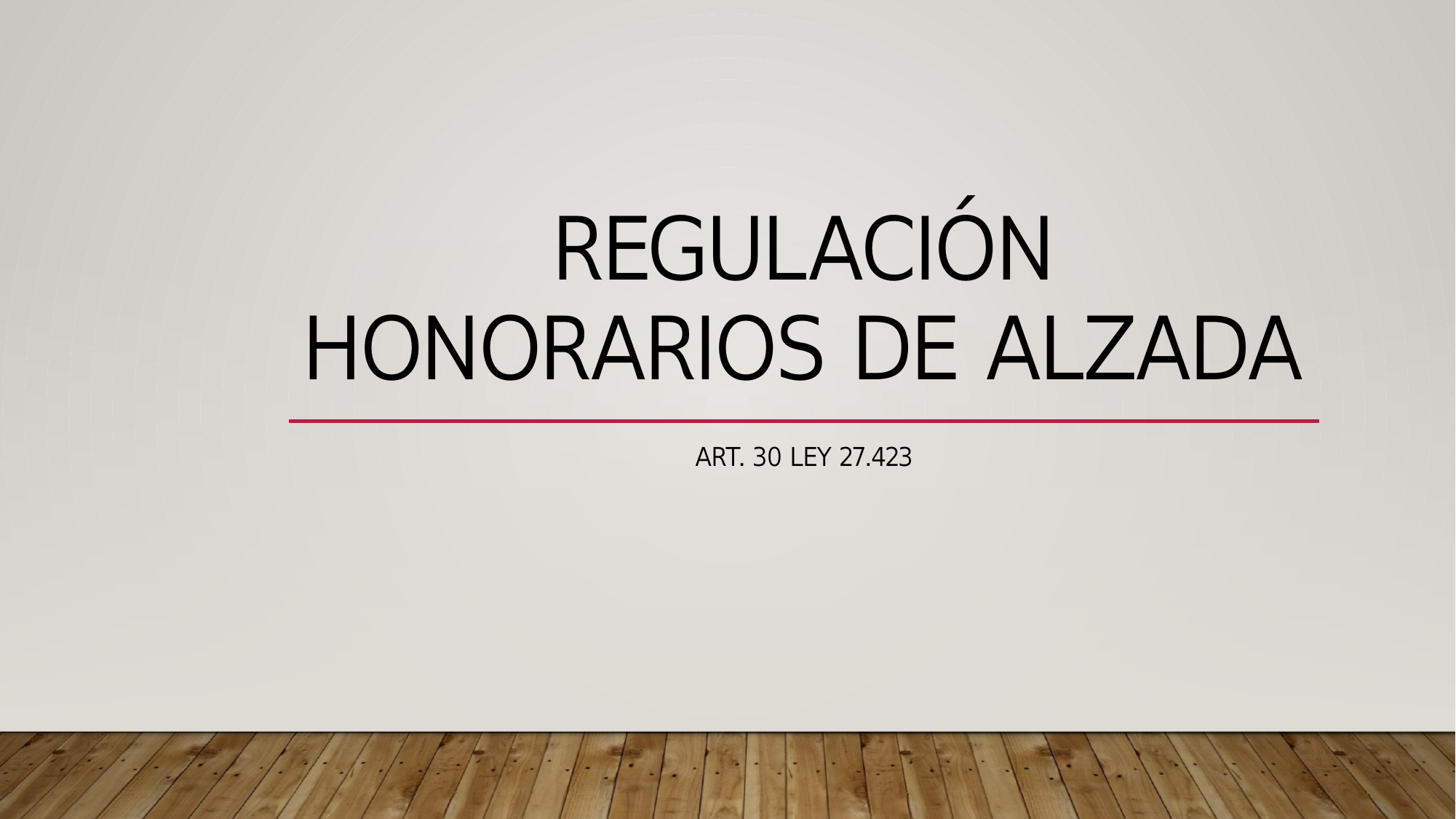

# REGULACIÓN HONORARIOS DE ALZADA
ART. 30 LEY 27.423